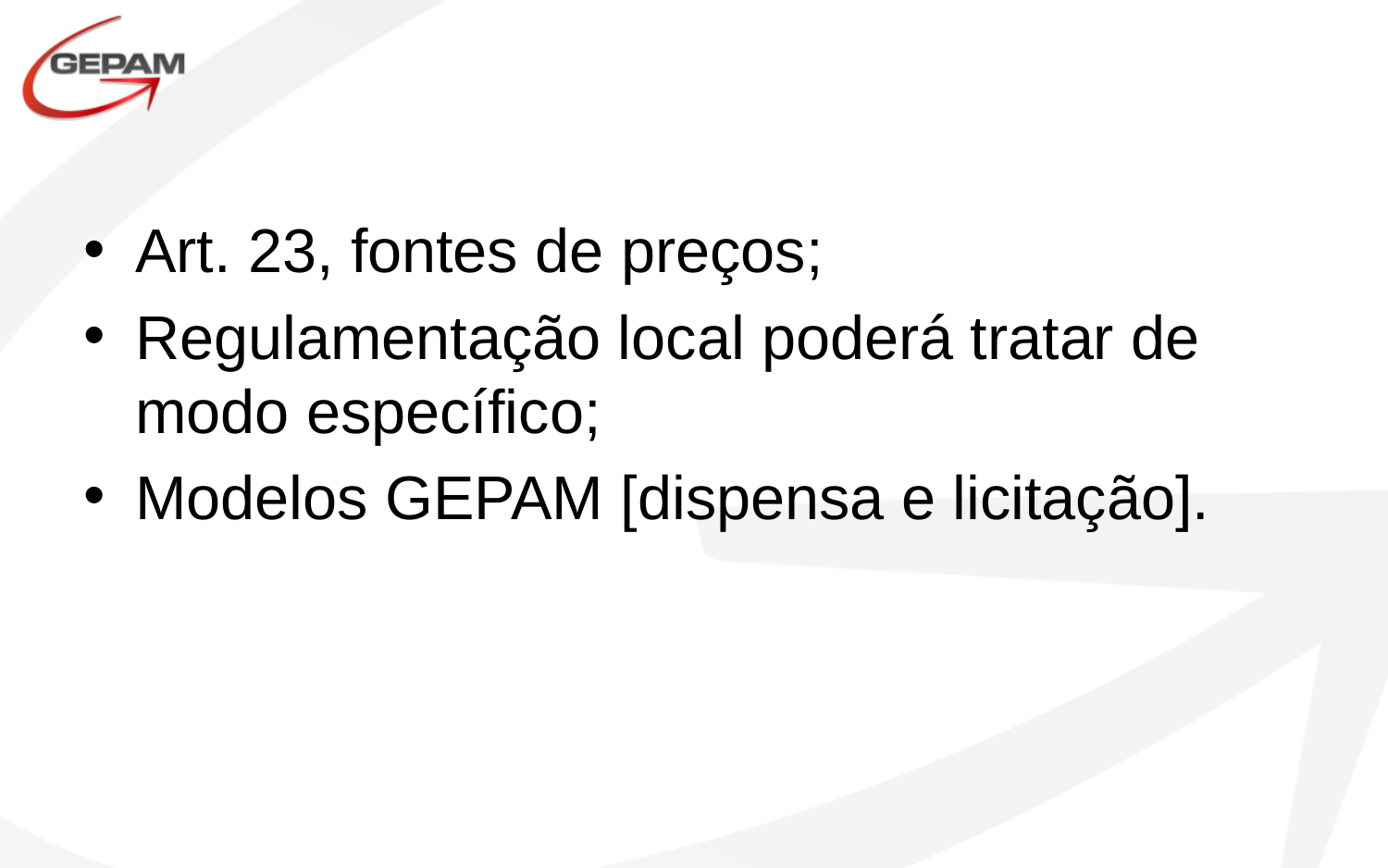

Art. 23, fontes de preços;
Regulamentação local poderá tratar de modo específico;
Modelos GEPAM [dispensa e licitação].